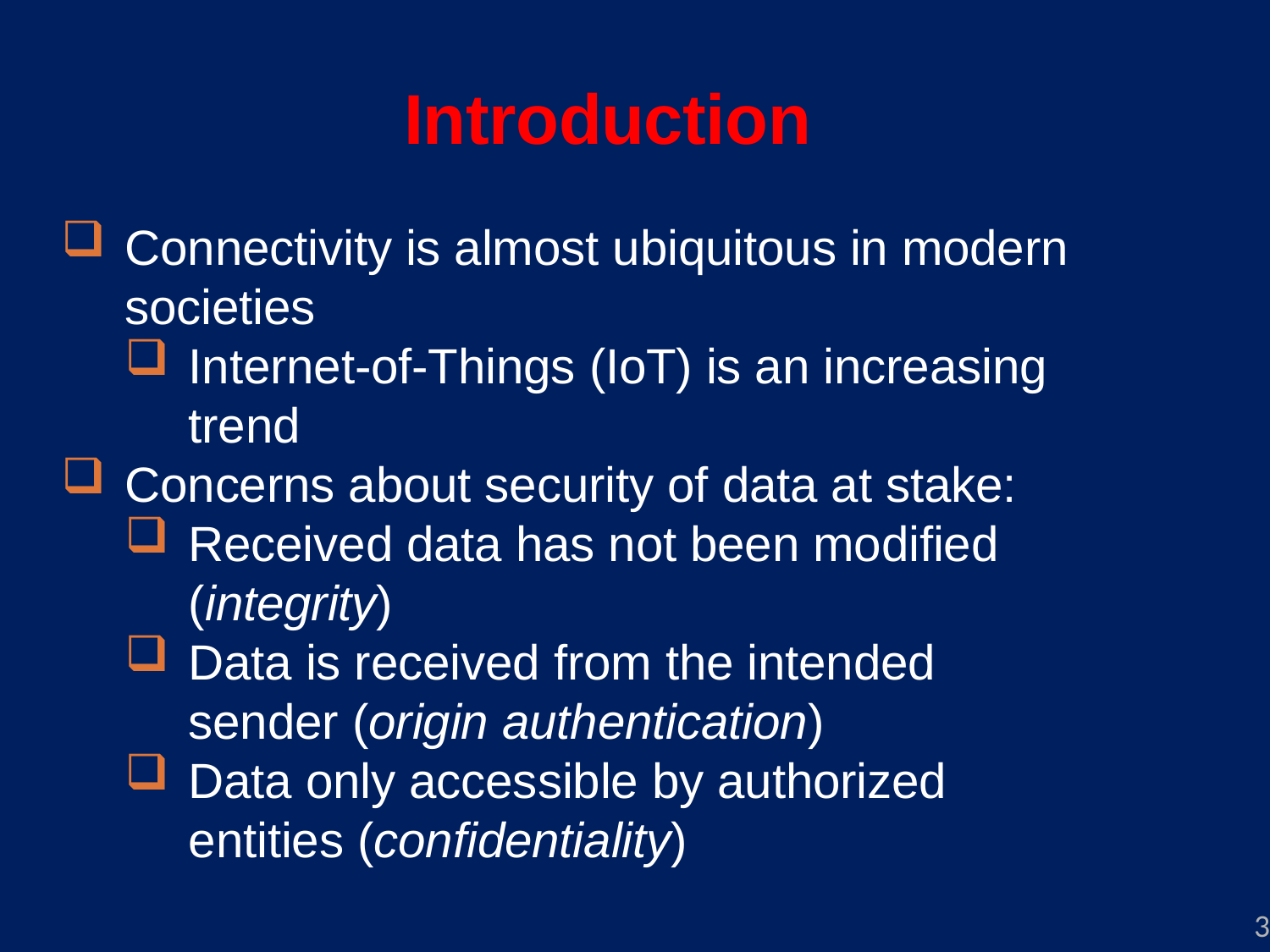

Introduction
Connectivity is almost ubiquitous in modern societies
Internet-of-Things (IoT) is an increasing trend
Concerns about security of data at stake:
Received data has not been modified (integrity)
Data is received from the intended sender (origin authentication)
Data only accessible by authorized entities (confidentiality)
3